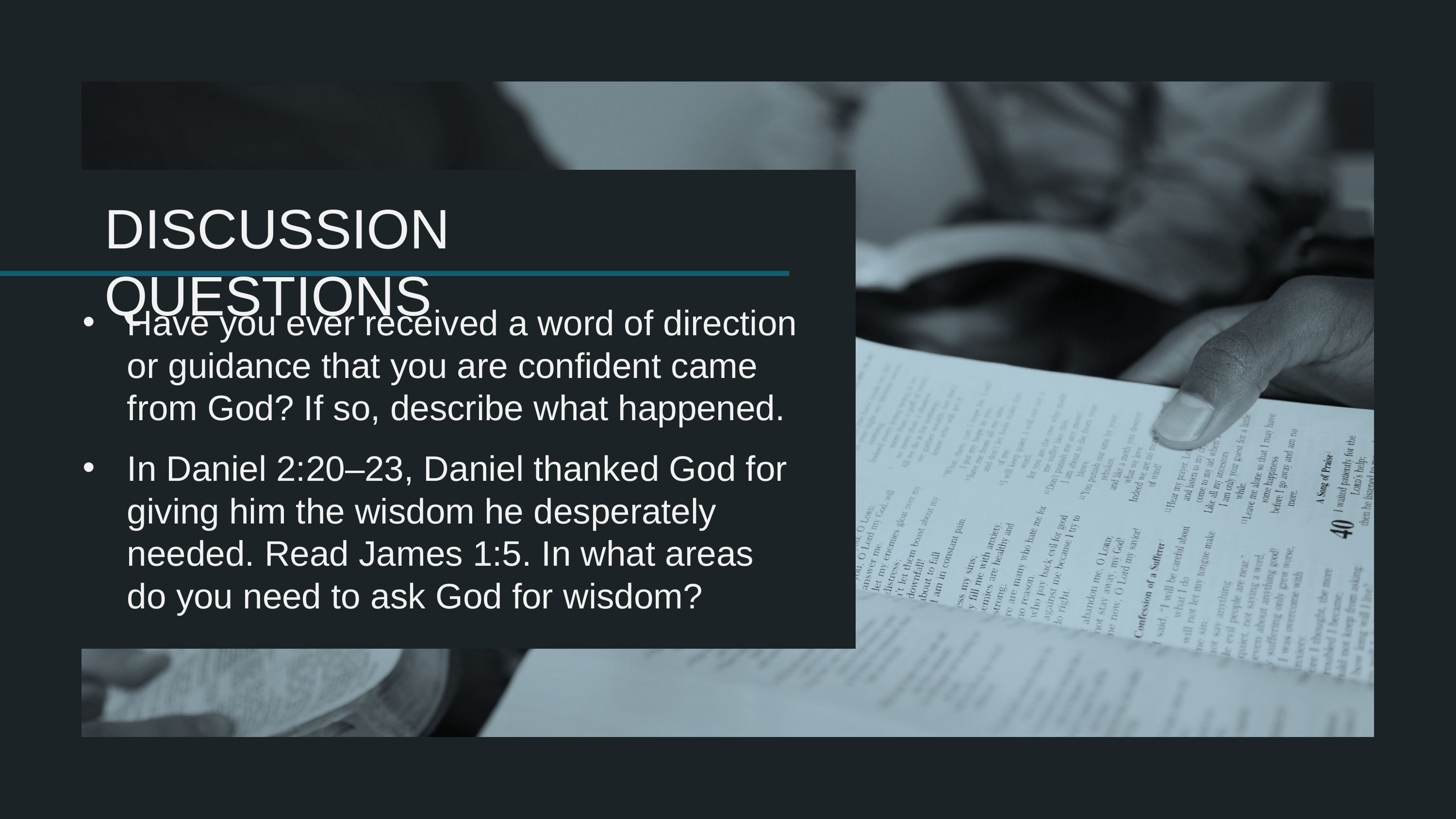

Have you ever received a word of direction or guidance that you are confident came from God? If so, describe what happened.
In Daniel 2:20–23, Daniel thanked God for giving him the wisdom he desperately needed. Read James 1:5. In what areas do you need to ask God for wisdom?